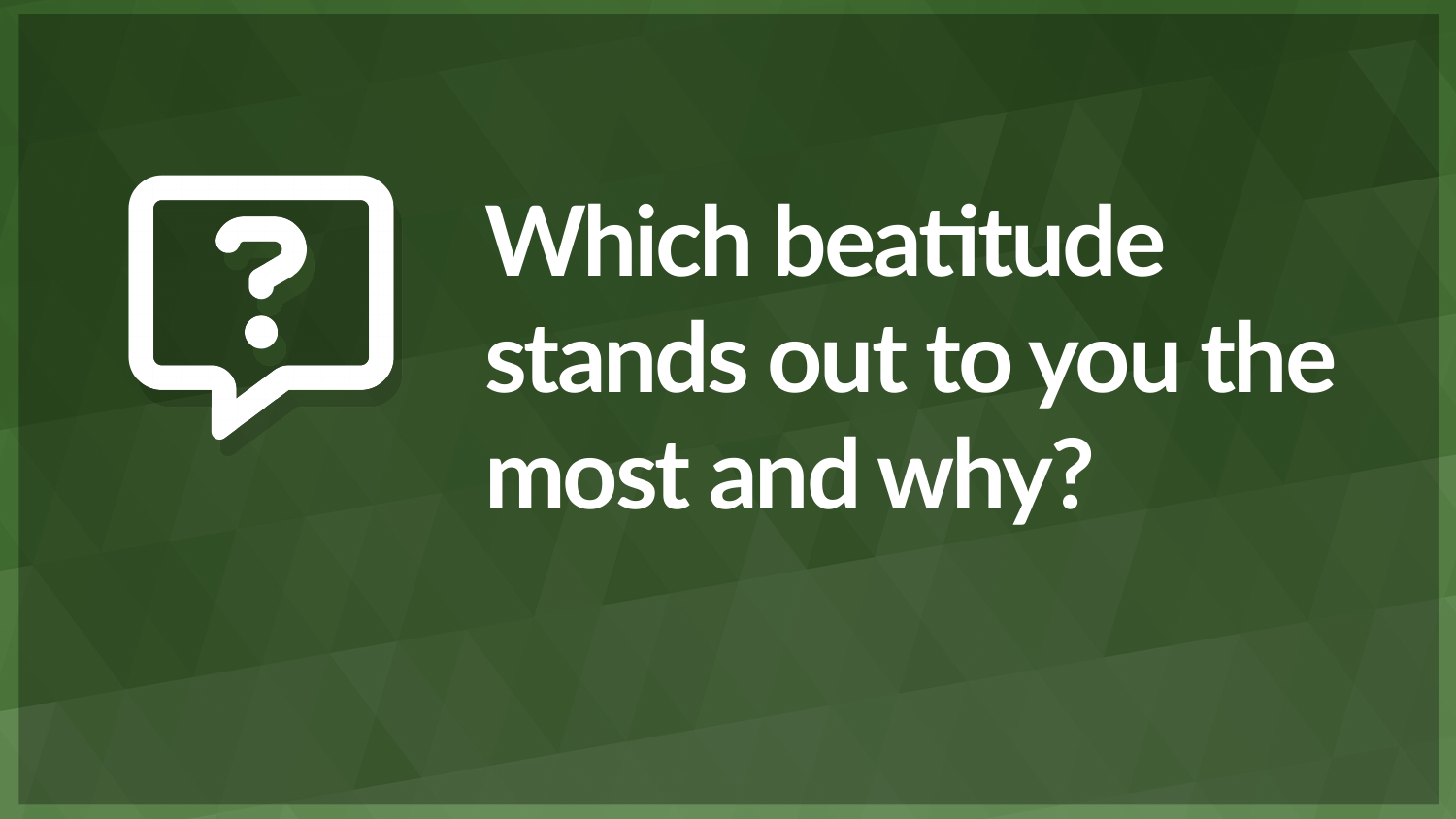

# Which beatitude stands out to you the most and why?